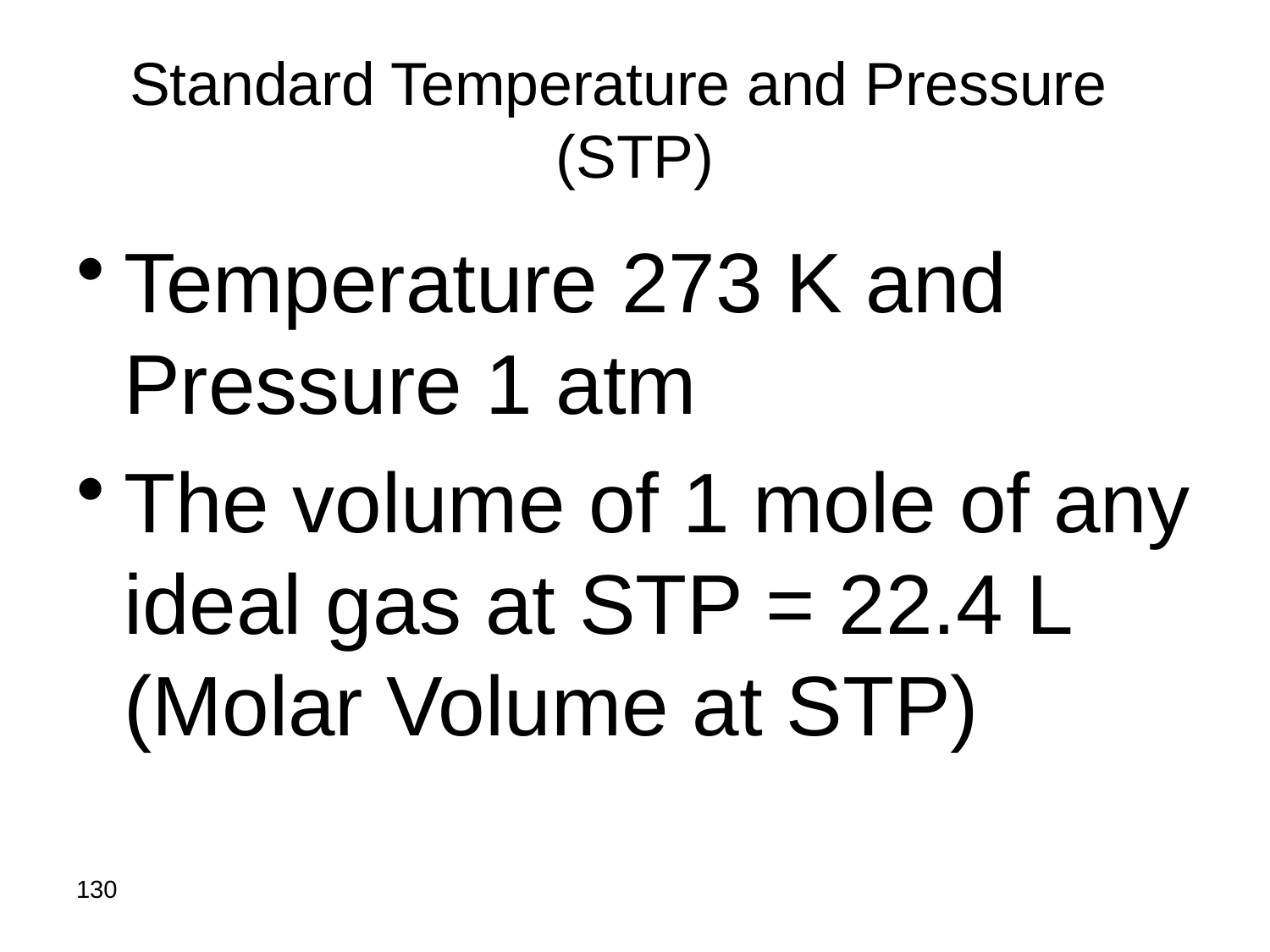

# Standard Temperature and Pressure   (STP)
Temperature 273 K and Pressure 1 atm
The volume of 1 mole of any ideal gas at STP = 22.4 L (Molar Volume at STP)
130